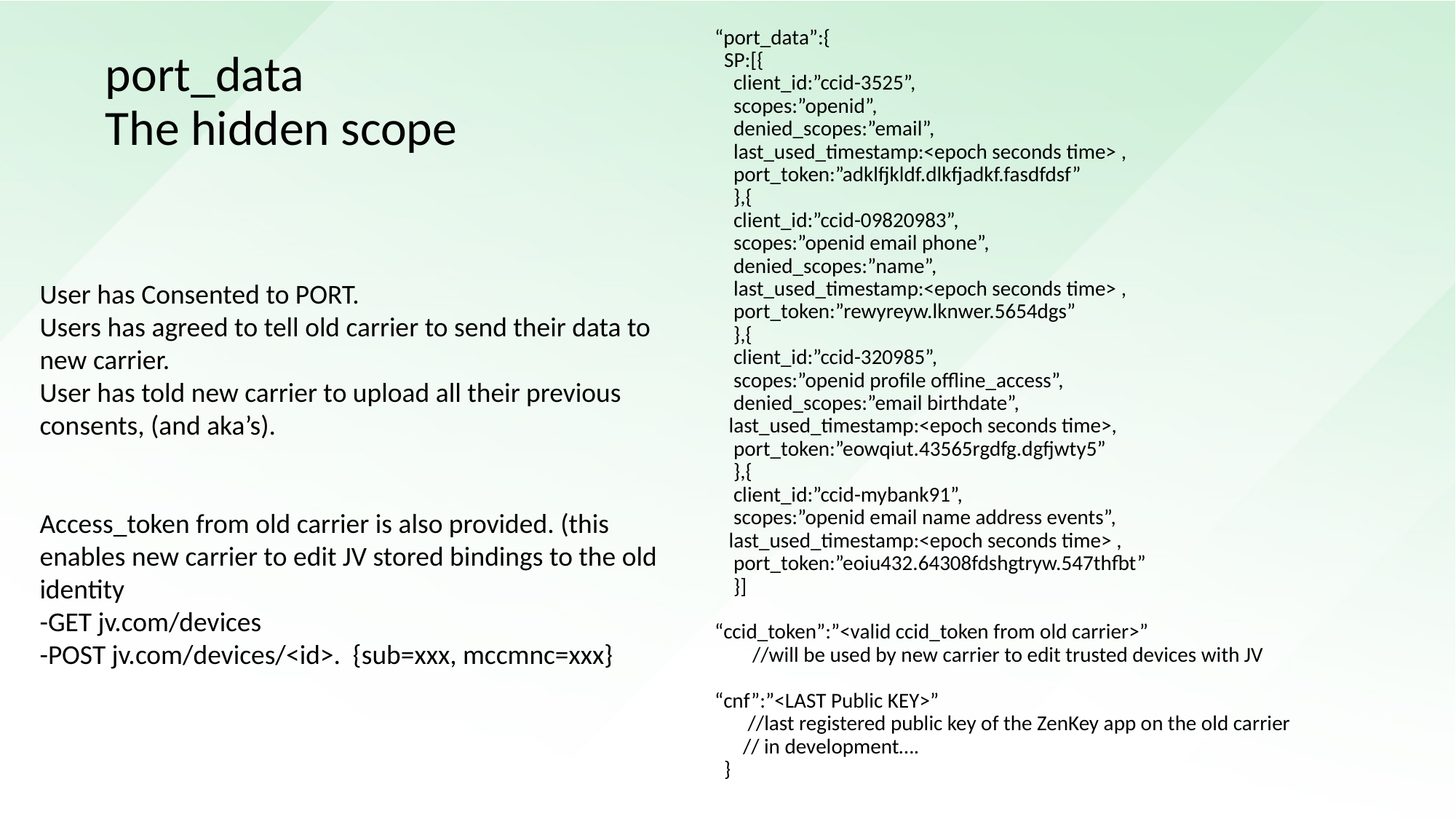

“port_data”:{
  SP:[{
    client_id:”ccid-3525”,
    scopes:”openid”,
    denied_scopes:”email”,
    last_used_timestamp:<epoch seconds time> ,
    port_token:”adklfjkldf.dlkfjadkf.fasdfdsf”
    },{
    client_id:”ccid-09820983”,
    scopes:”openid email phone”,
    denied_scopes:”name”,
    last_used_timestamp:<epoch seconds time> ,
    port_token:”rewyreyw.lknwer.5654dgs”
    },{
    client_id:”ccid-320985”,
    scopes:”openid profile offline_access”,
    denied_scopes:”email birthdate”,
   last_used_timestamp:<epoch seconds time>,
    port_token:”eowqiut.43565rgdfg.dgfjwty5”
    },{
    client_id:”ccid-mybank91”,
    scopes:”openid email name address events”,
   last_used_timestamp:<epoch seconds time> ,
    port_token:”eoiu432.64308fdshgtryw.547thfbt”
    }]

“ccid_token”:”<valid ccid_token from old carrier>”
        //will be used by new carrier to edit trusted devices with JV

“cnf”:”<LAST Public KEY>”
       //last registered public key of the ZenKey app on the old carrier
      // in development….
  }

# port_data The hidden scope
User has Consented to PORT.
Users has agreed to tell old carrier to send their data to new carrier.
User has told new carrier to upload all their previous consents, (and aka’s).

Access_token from old carrier is also provided. (this enables new carrier to edit JV stored bindings to the old identity
-GET jv.com/devices
-POST jv.com/devices/<id>.  {sub=xxx, mccmnc=xxx}